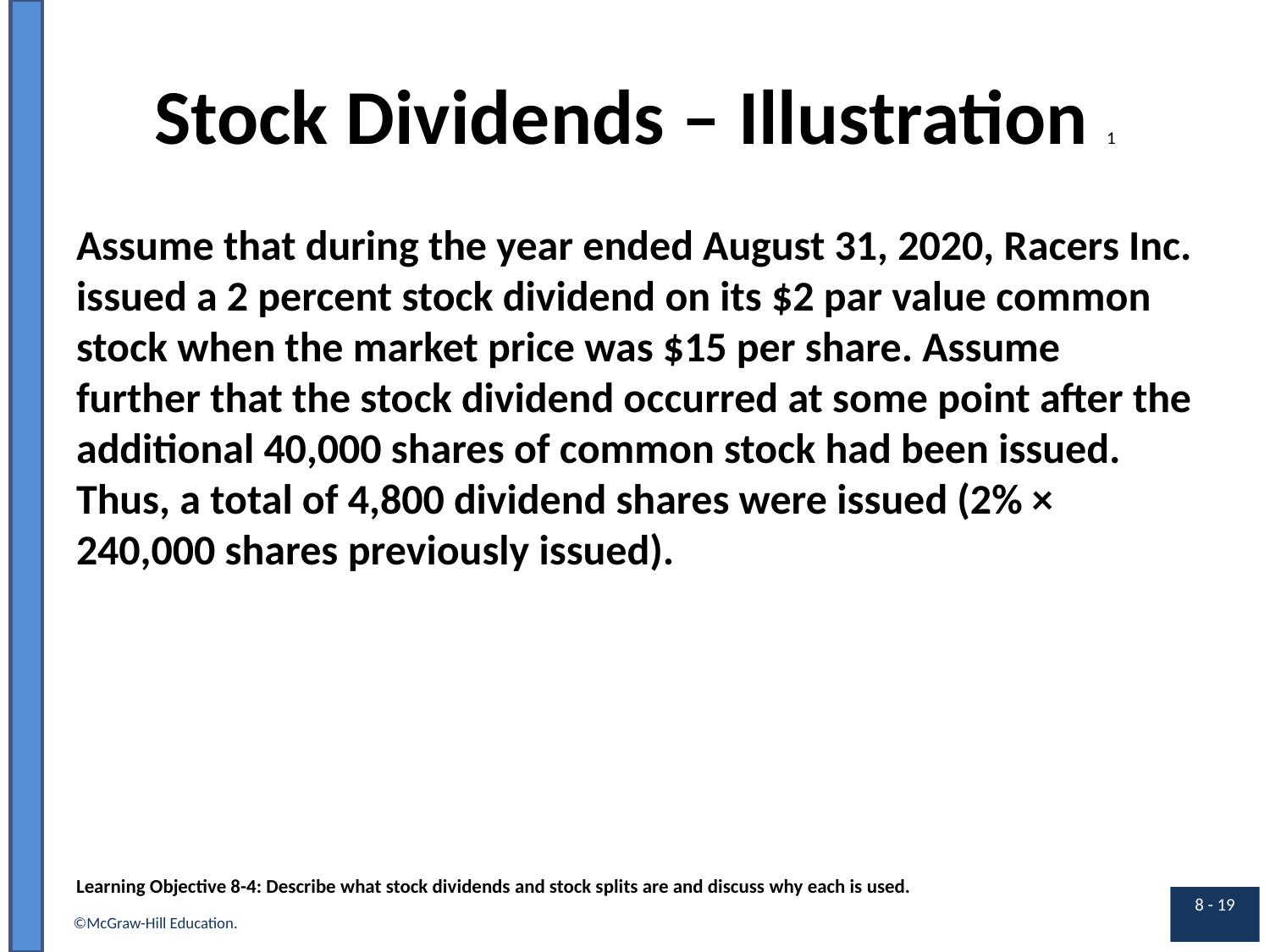

# Stock Dividends – Illustration 1
Assume that during the year ended August 31, 2020, Racers Inc. issued a 2 percent stock dividend on its $2 par value common stock when the market price was $15 per share. Assume further that the stock dividend occurred at some point after the additional 40,000 shares of common stock had been issued. Thus, a total of 4,800 dividend shares were issued (2% × 240,000 shares previously issued).
Learning Objective 8-4: Describe what stock dividends and stock splits are and discuss why each is used.